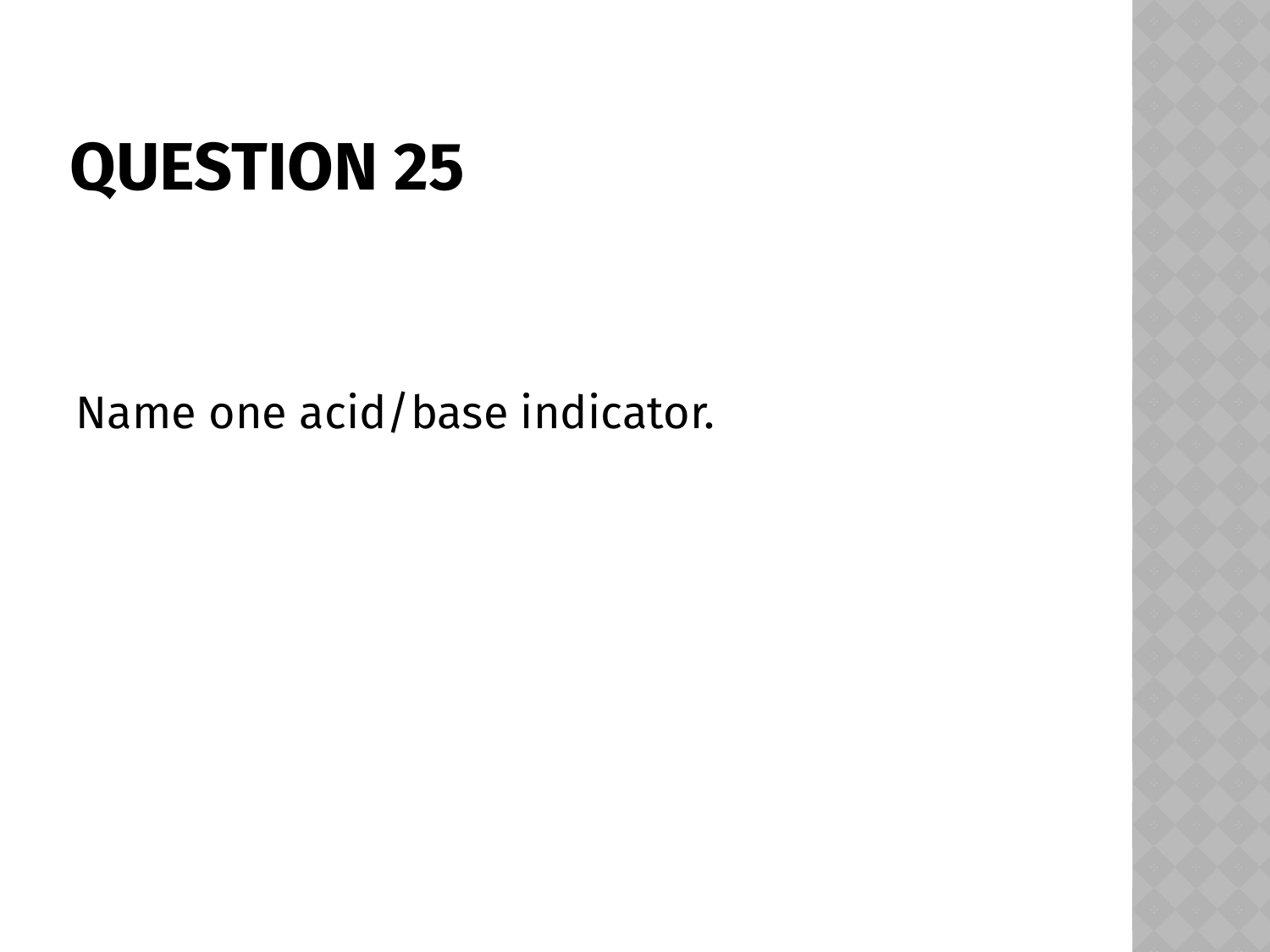

# Question 25
Name one acid/base indicator.